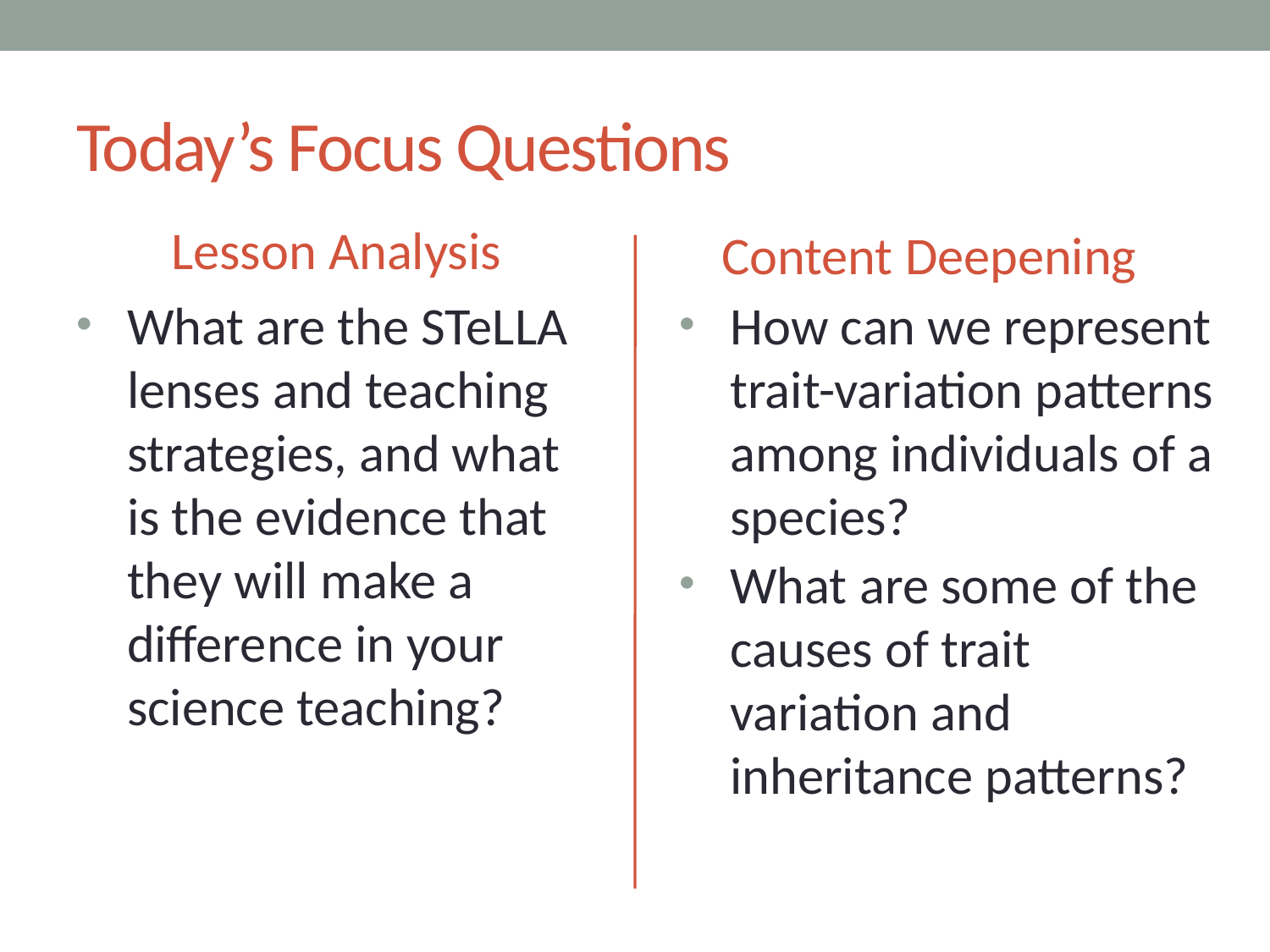

# Today’s Focus Questions
Lesson Analysis
Content Deepening
What are the STeLLA lenses and teaching strategies, and what is the evidence that they will make a difference in your science teaching?
How can we represent trait-variation patterns among individuals of a species?
What are some of the causes of trait variation and inheritance patterns?